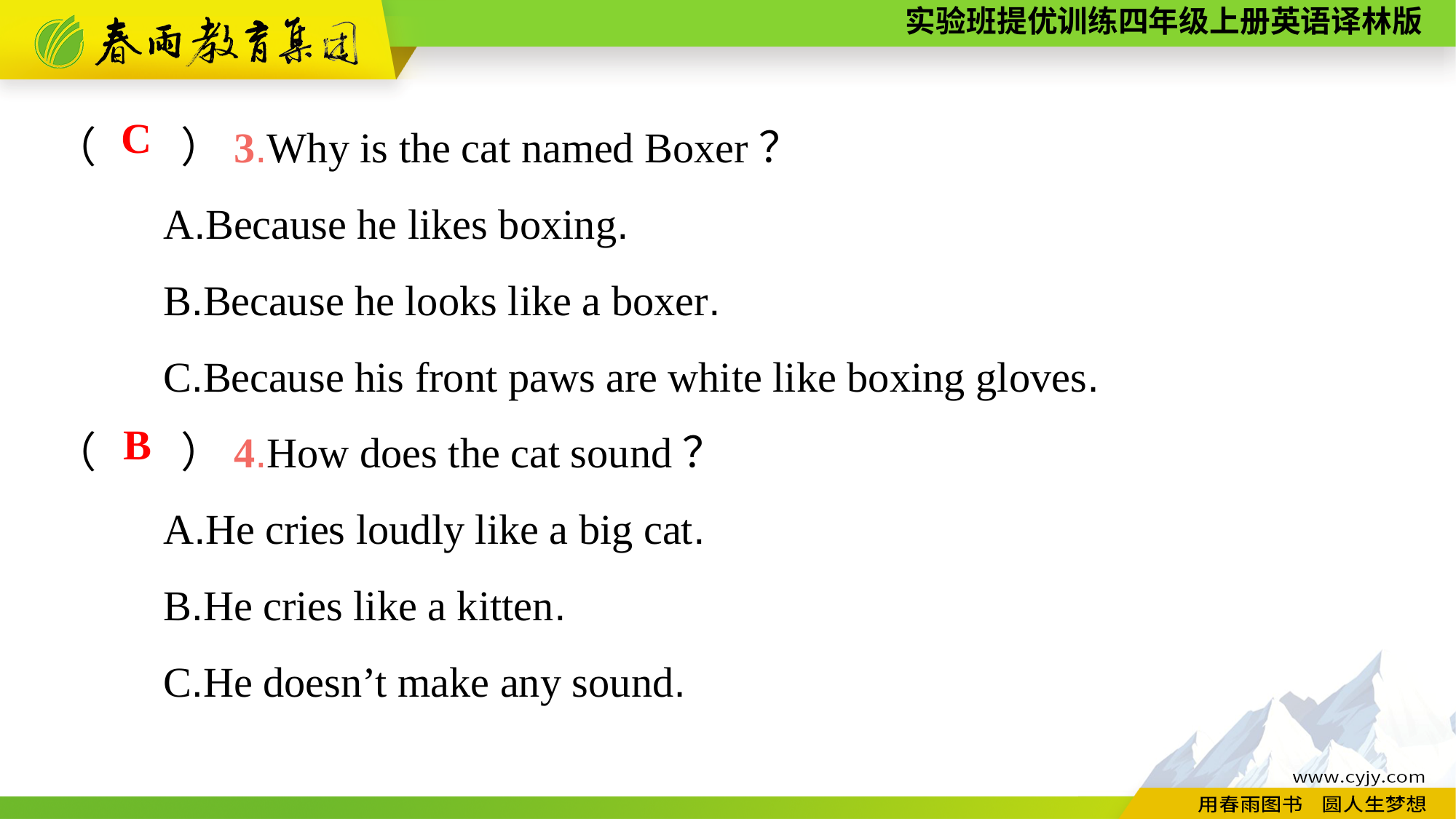

（　　）3.Why is the cat named Boxer？
	A.Because he likes boxing.
	B.Because he looks like a boxer.
	C.Because his front paws are white like boxing gloves.
（　　）4.How does the cat sound？
	A.He cries loudly like a big cat.
	B.He cries like a kitten.
	C.He doesn’t make any sound.
C
B